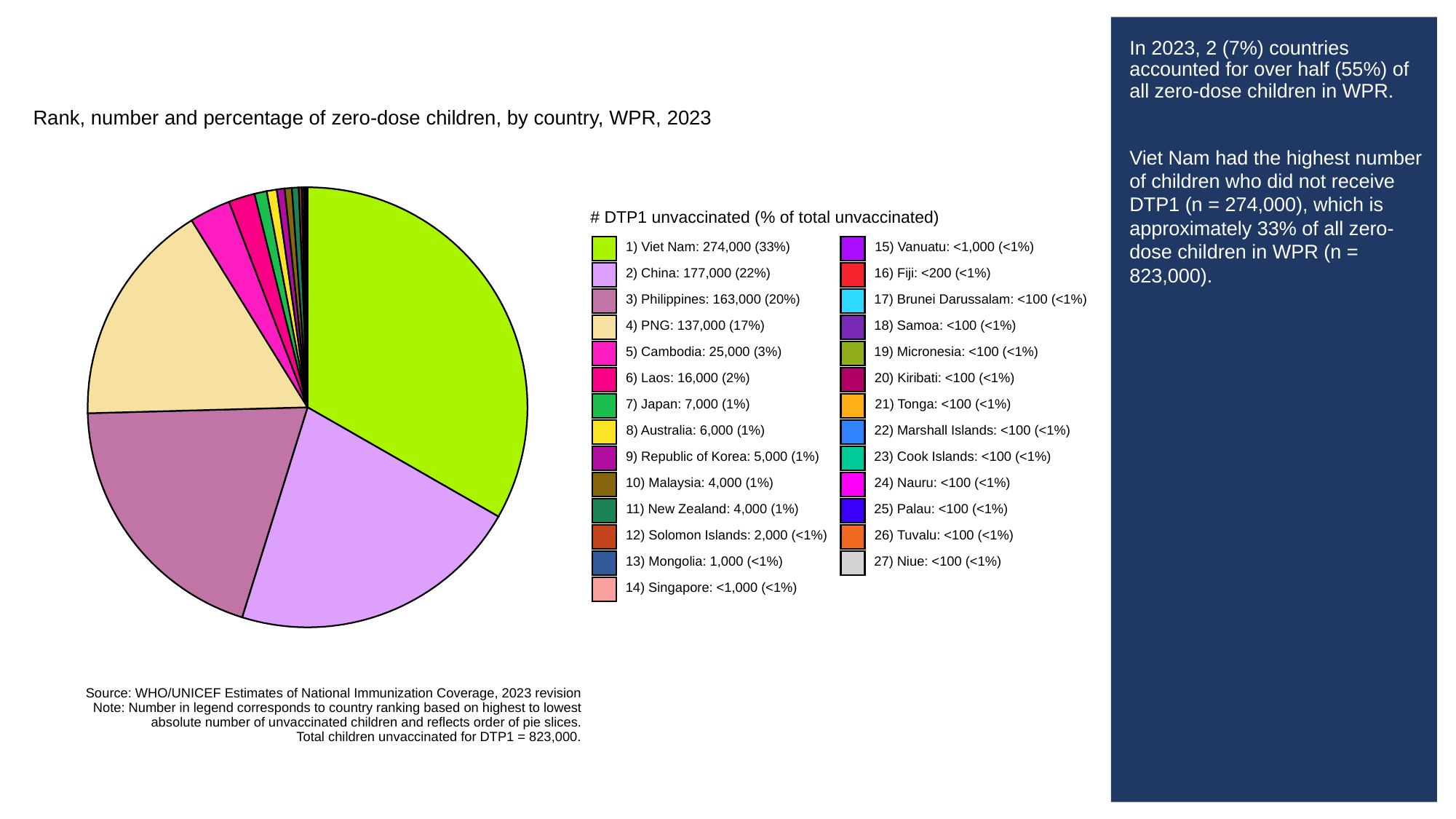

# In 2023, 2 (7%) countries accounted for over half (55%) of all zero-dose children in WPR.

Viet Nam had the highest number of children who did not receive DTP1 (n = 274,000), which is approximately 33% of all zero-dose children in WPR (n = 823,000).

Rank, number and percentage of zero-dose children, by country, WPR, 2023

# DTP1 unvaccinated (% of total unvaccinated)

1) Viet Nam: 274,000 (33%)
15) Vanuatu: <1,000 (<1%)

2) China: 177,000 (22%)
16) Fiji: <200 (<1%)

3) Philippines: 163,000 (20%)
17) Brunei Darussalam: <100 (<1%)

4) PNG: 137,000 (17%)
18) Samoa: <100 (<1%)

5) Cambodia: 25,000 (3%)
19) Micronesia: <100 (<1%)

6) Laos: 16,000 (2%)
20) Kiribati: <100 (<1%)

7) Japan: 7,000 (1%)
21) Tonga: <100 (<1%)

8) Australia: 6,000 (1%)
22) Marshall Islands: <100 (<1%)

9) Republic of Korea: 5,000 (1%)
23) Cook Islands: <100 (<1%)

10) Malaysia: 4,000 (1%)
24) Nauru: <100 (<1%)

11) New Zealand: 4,000 (1%)
25) Palau: <100 (<1%)

12) Solomon Islands: 2,000 (<1%)
26) Tuvalu: <100 (<1%)

13) Mongolia: 1,000 (<1%)
27) Niue: <100 (<1%)

14) Singapore: <1,000 (<1%)
Source: WHO/UNICEF Estimates of National Immunization Coverage, 2023 revision
Note: Number in legend corresponds to country ranking based on highest to lowest
absolute number of unvaccinated children and reflects order of pie slices.
Total children unvaccinated for DTP1 = 823,000.